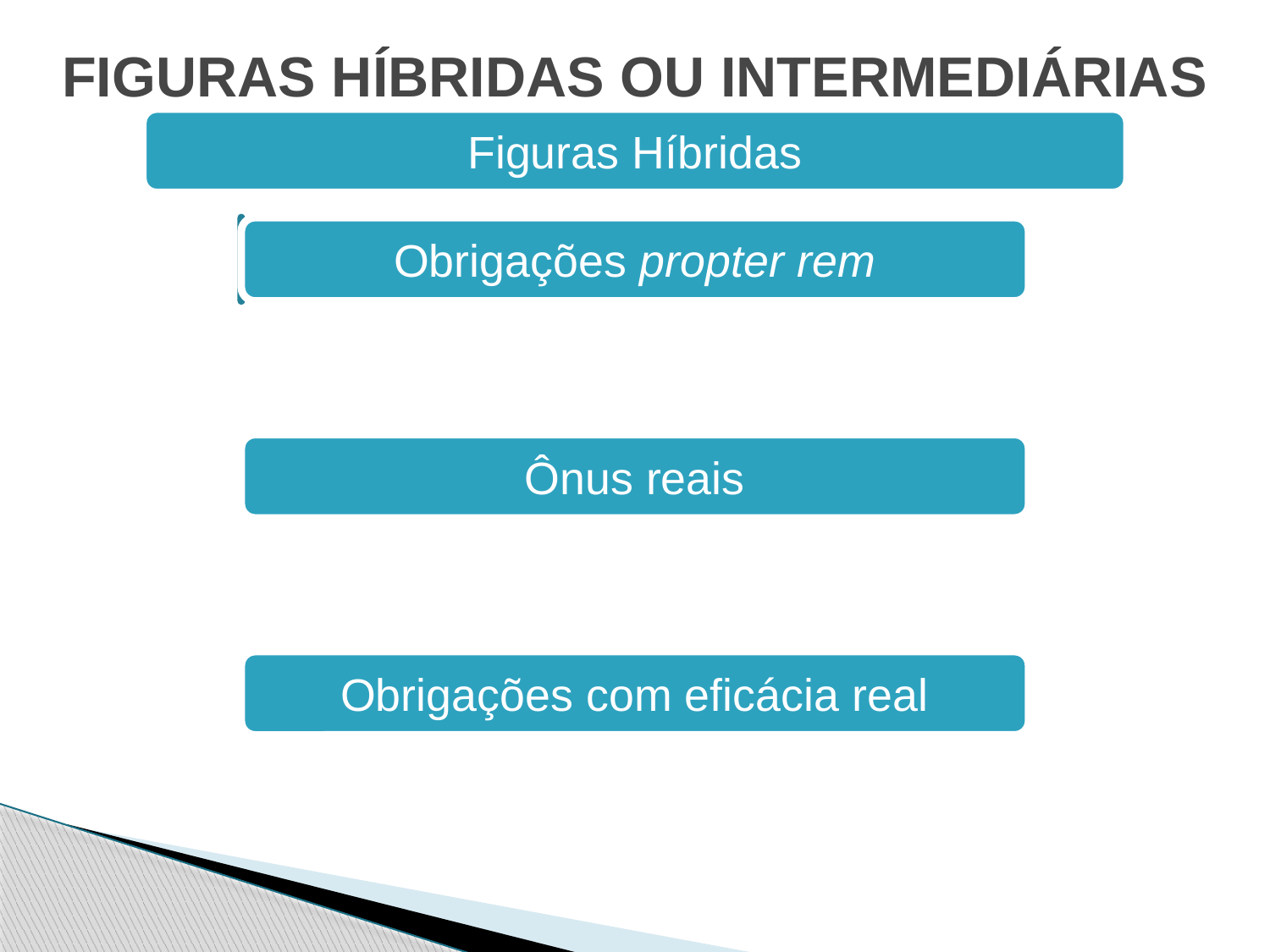

FIGURAS HÍBRIDAS OU INTERMEDIÁRIAS
Figuras Híbridas
Obrigações propter rem
Ônus reais
Obrigações com eficácia real